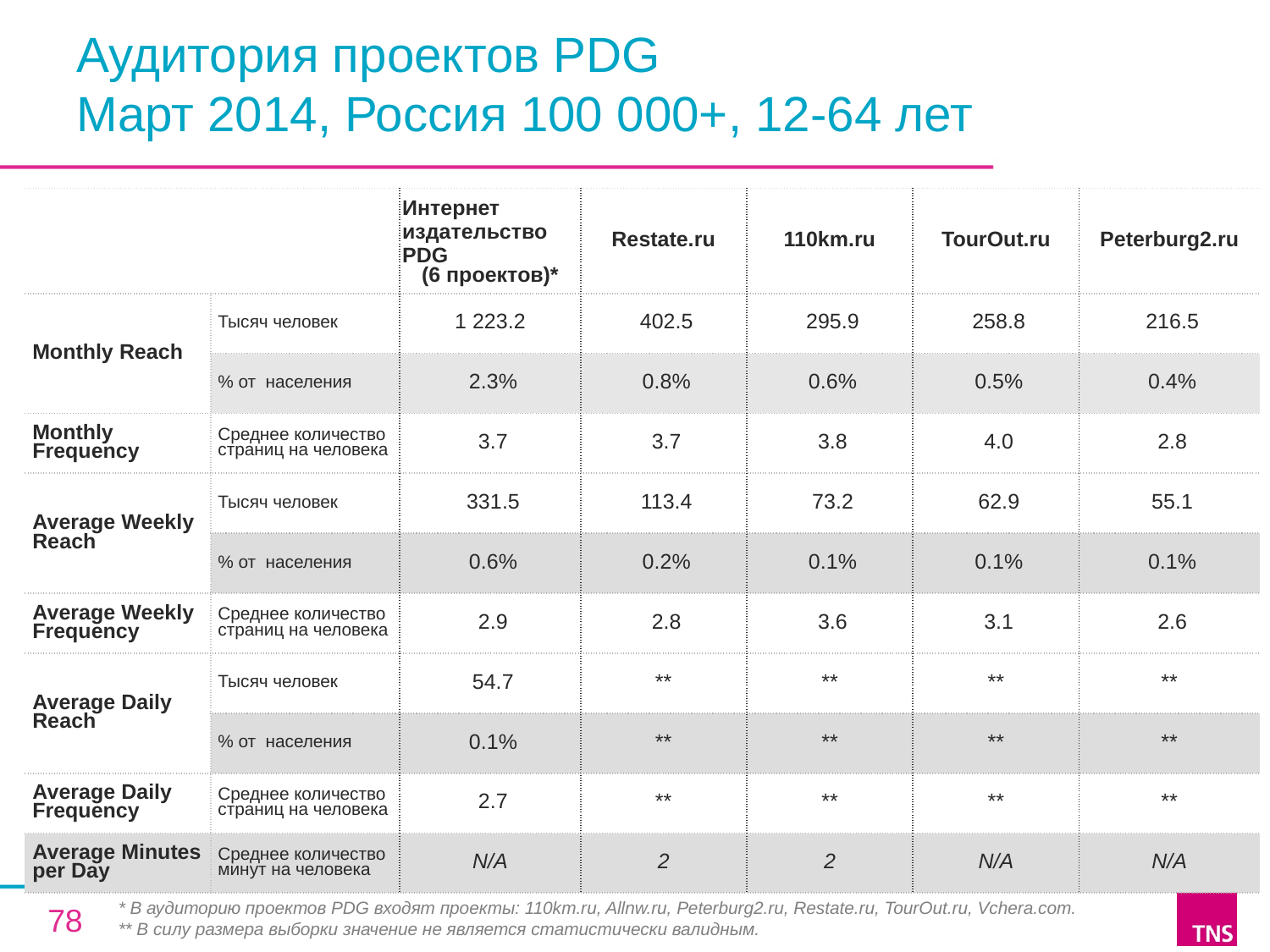

# Аудитория проектов PDG Март 2014, Россия 100 000+, 12-64 лет
|  |  | Интернет издательство PDG (6 проектов)\* | Restate.ru | 110km.ru | TourOut.ru | Peterburg2.ru |
| --- | --- | --- | --- | --- | --- | --- |
| Monthly Reach | Тысяч человек | 1 223.2 | 402.5 | 295.9 | 258.8 | 216.5 |
|  | % от населения | 2.3% | 0.8% | 0.6% | 0.5% | 0.4% |
| Monthly Frequency | Среднее количество страниц на человека | 3.7 | 3.7 | 3.8 | 4.0 | 2.8 |
| Average Weekly Reach | Тысяч человек | 331.5 | 113.4 | 73.2 | 62.9 | 55.1 |
|  | % от населения | 0.6% | 0.2% | 0.1% | 0.1% | 0.1% |
| Average Weekly Frequency | Среднее количество страниц на человека | 2.9 | 2.8 | 3.6 | 3.1 | 2.6 |
| Average Daily Reach | Тысяч человек | 54.7 | \*\* | \*\* | \*\* | \*\* |
|  | % от населения | 0.1% | \*\* | \*\* | \*\* | \*\* |
| Average Daily Frequency | Среднее количество страниц на человека | 2.7 | \*\* | \*\* | \*\* | \*\* |
| Average Minutes per Day | Среднее количество минут на человека | N/A | 2 | 2 | N/A | N/A |
* В аудиторию проектов PDG входят проекты: 110km.ru, Allnw.ru, Peterburg2.ru, Restate.ru, TourOut.ru, Vchera.com.
** В силу размера выборки значение не является статистически валидным.
78